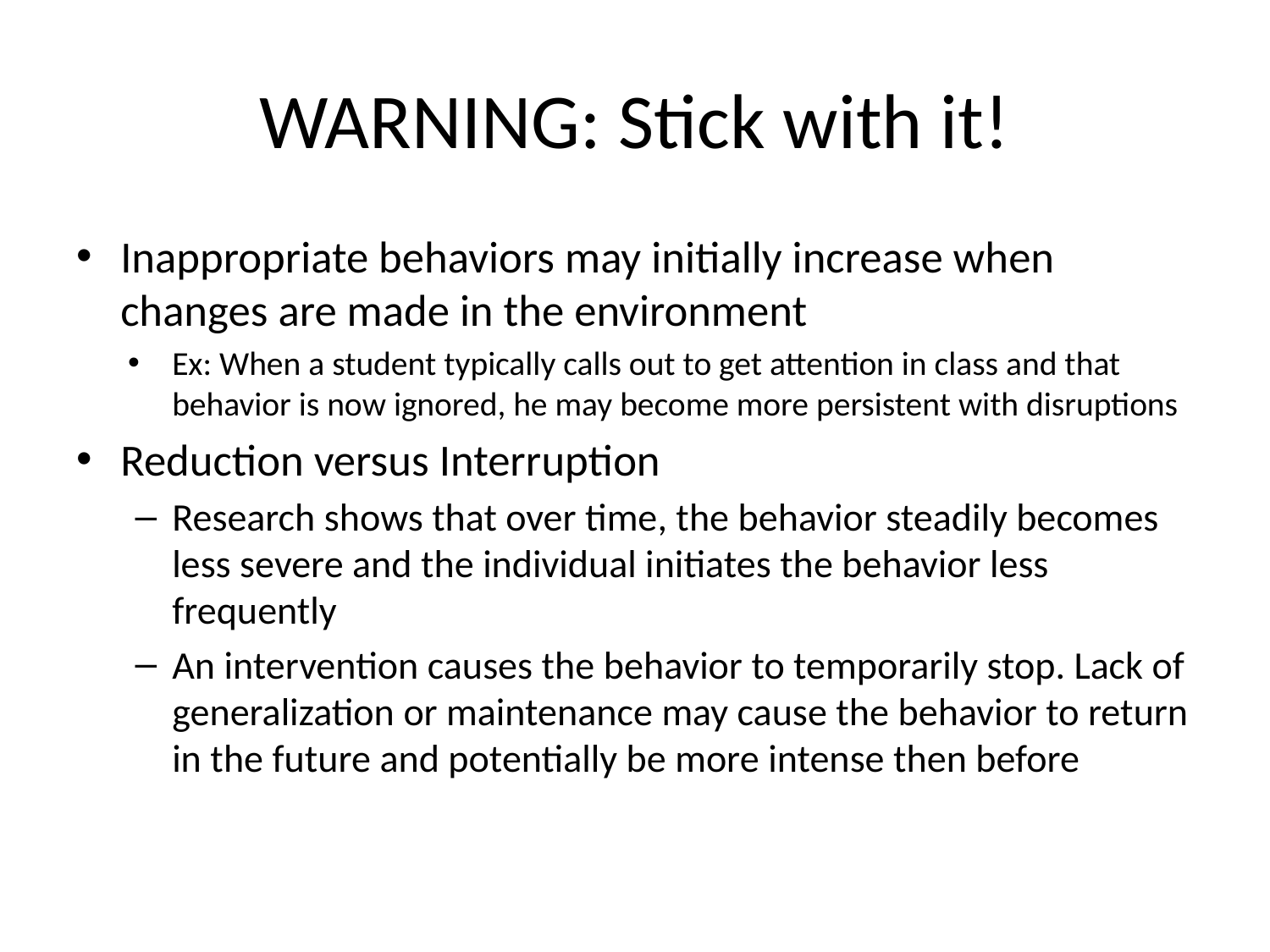

# WARNING: Stick with it!
Inappropriate behaviors may initially increase when changes are made in the environment
Ex: When a student typically calls out to get attention in class and that behavior is now ignored, he may become more persistent with disruptions
Reduction versus Interruption
Research shows that over time, the behavior steadily becomes less severe and the individual initiates the behavior less frequently
An intervention causes the behavior to temporarily stop. Lack of generalization or maintenance may cause the behavior to return in the future and potentially be more intense then before